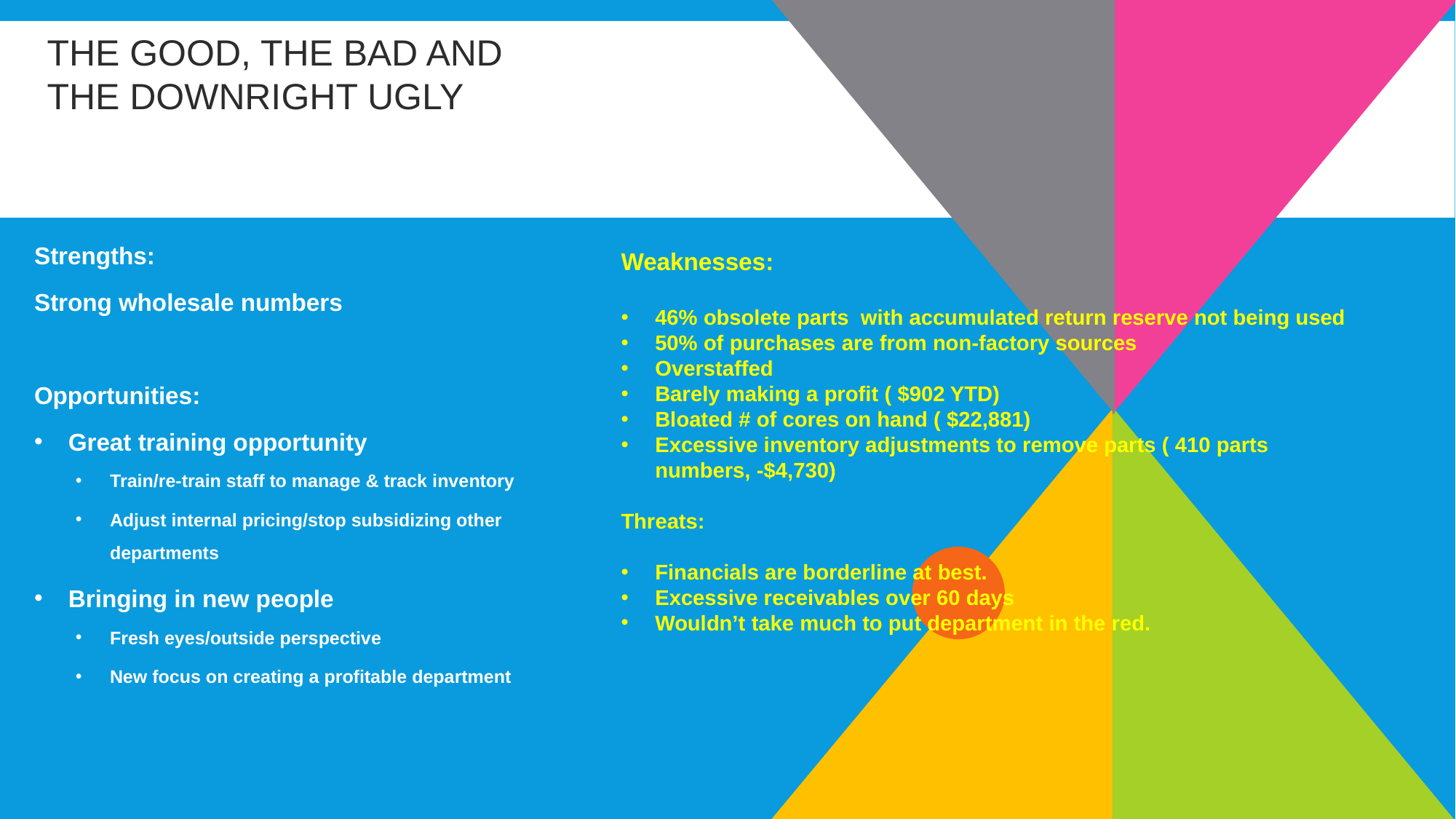

# the good, the bad and the downright ugly Considerations:
Strengths:
Strong wholesale numbers

Opportunities:
Great training opportunity
Train/re-train staff to manage & track inventory
Adjust internal pricing/stop subsidizing other departments
Bringing in new people
Fresh eyes/outside perspective
New focus on creating a profitable department

Weaknesses:

46% obsolete parts  with accumulated return reserve not being used
50% of purchases are from non-factory sources
Overstaffed
Barely making a profit ( $902 YTD)
Bloated # of cores on hand ( $22,881)
Excessive inventory adjustments to remove parts ( 410 parts numbers, -$4,730)

Threats:

Financials are borderline at best.
Excessive receivables over 60 days
Wouldn’t take much to put department in the red.